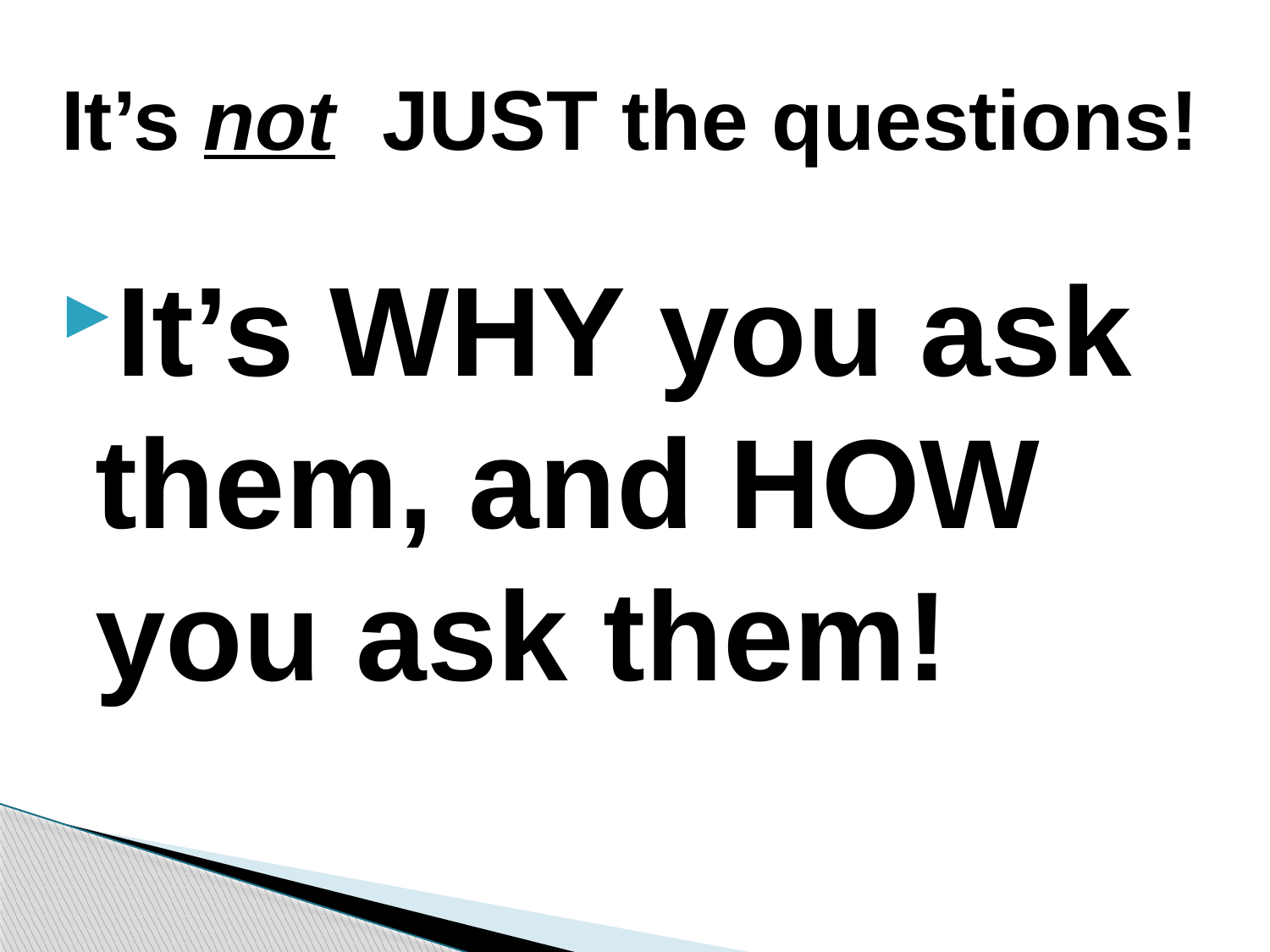

# It’s not  JUST the questions!
It’s WHY you ask them, and HOW you ask them!